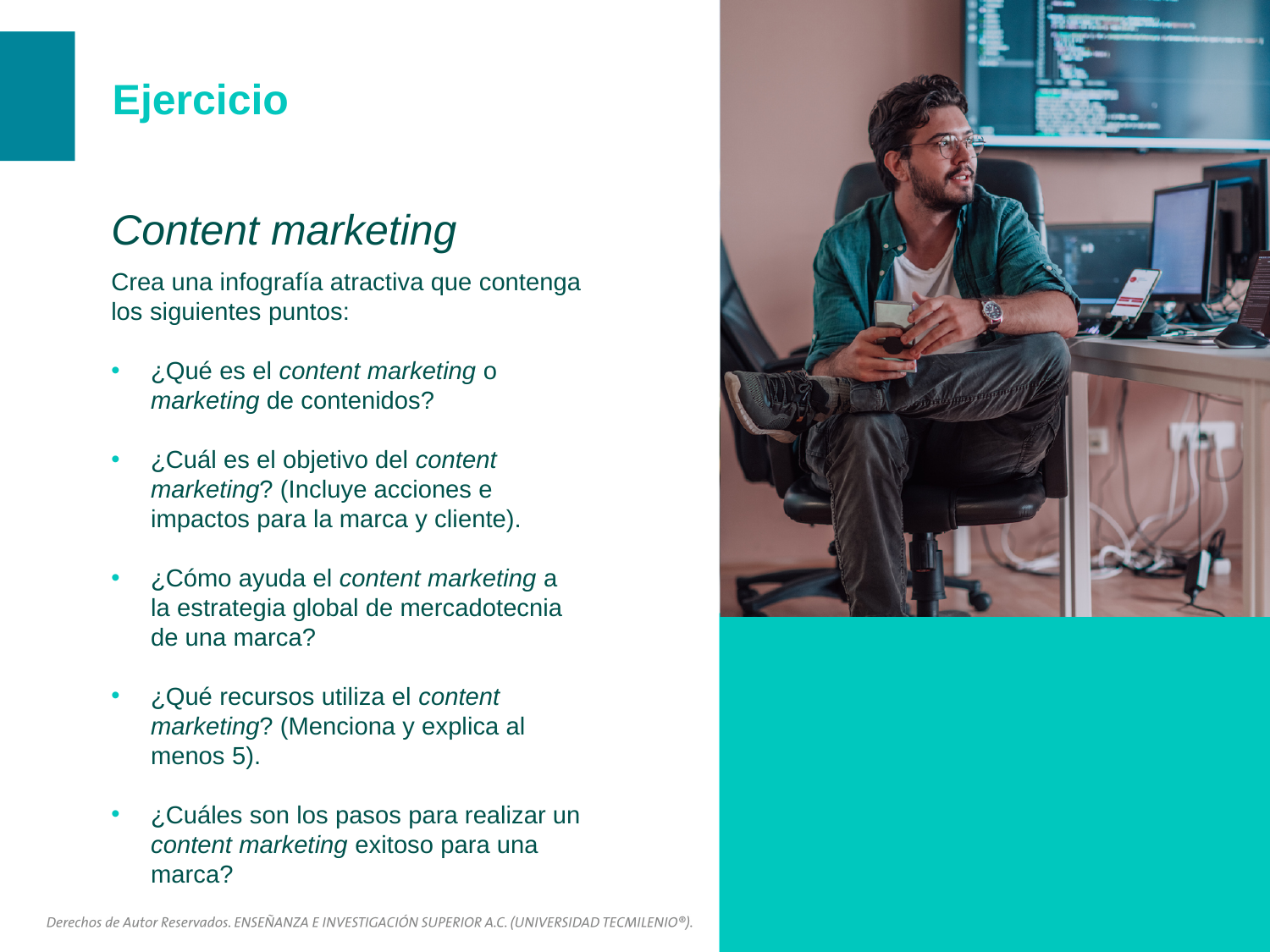

Content marketing
Crea una infografía atractiva que contenga los siguientes puntos:

¿Qué es el content marketing o marketing de contenidos?

¿Cuál es el objetivo del content marketing? (Incluye acciones e impactos para la marca y cliente).

¿Cómo ayuda el content marketing a la estrategia global de mercadotecnia de una marca?

¿Qué recursos utiliza el content marketing? (Menciona y explica al menos 5).

¿Cuáles son los pasos para realizar un content marketing exitoso para una marca?